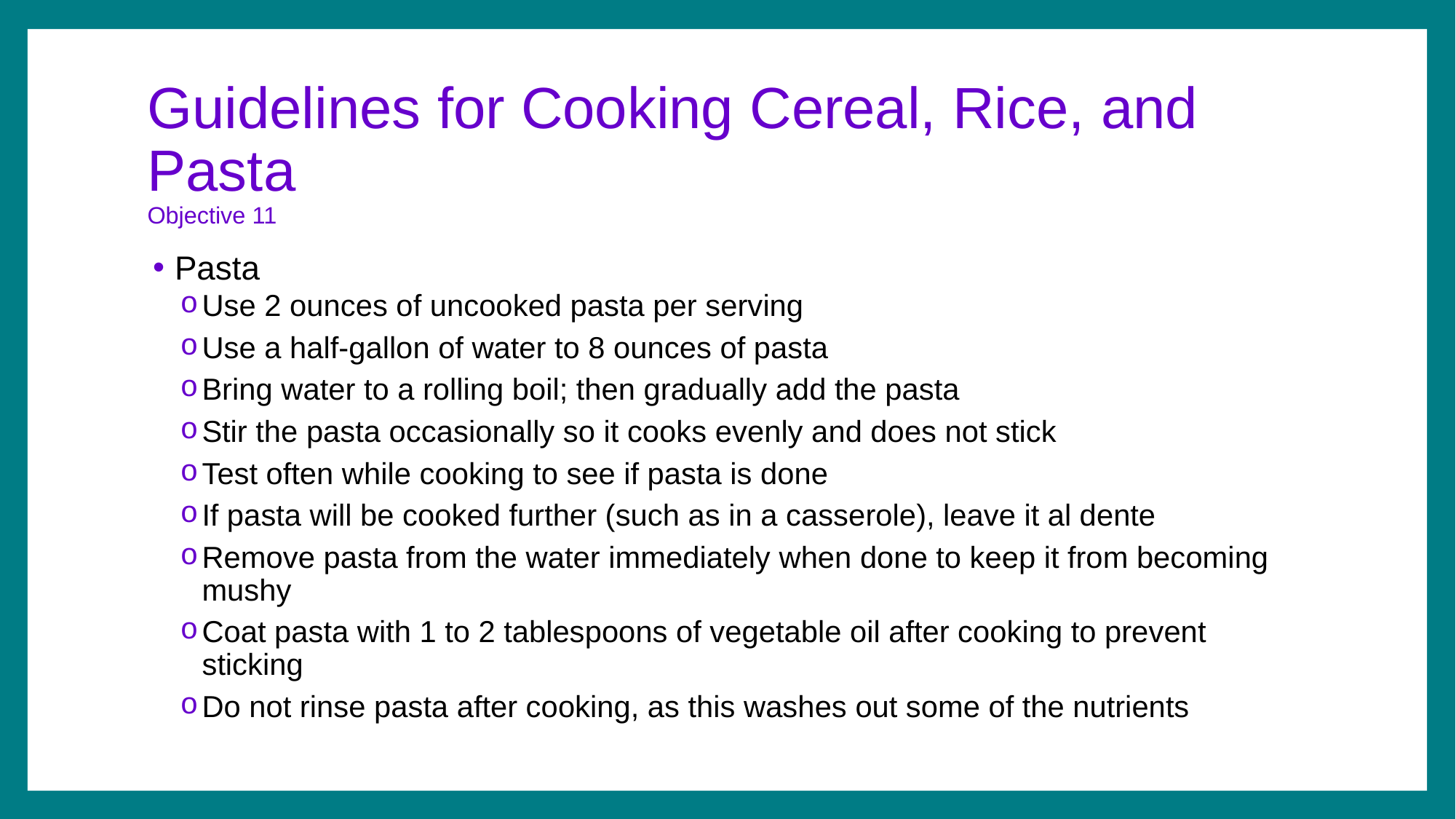

# Guidelines for Cooking Cereal, Rice, and Pasta Objective 11
Pasta
Use 2 ounces of uncooked pasta per serving
Use a half-gallon of water to 8 ounces of pasta
Bring water to a rolling boil; then gradually add the pasta
Stir the pasta occasionally so it cooks evenly and does not stick
Test often while cooking to see if pasta is done
If pasta will be cooked further (such as in a casserole), leave it al dente
Remove pasta from the water immediately when done to keep it from becoming mushy
Coat pasta with 1 to 2 tablespoons of vegetable oil after cooking to prevent sticking
Do not rinse pasta after cooking, as this washes out some of the nutrients